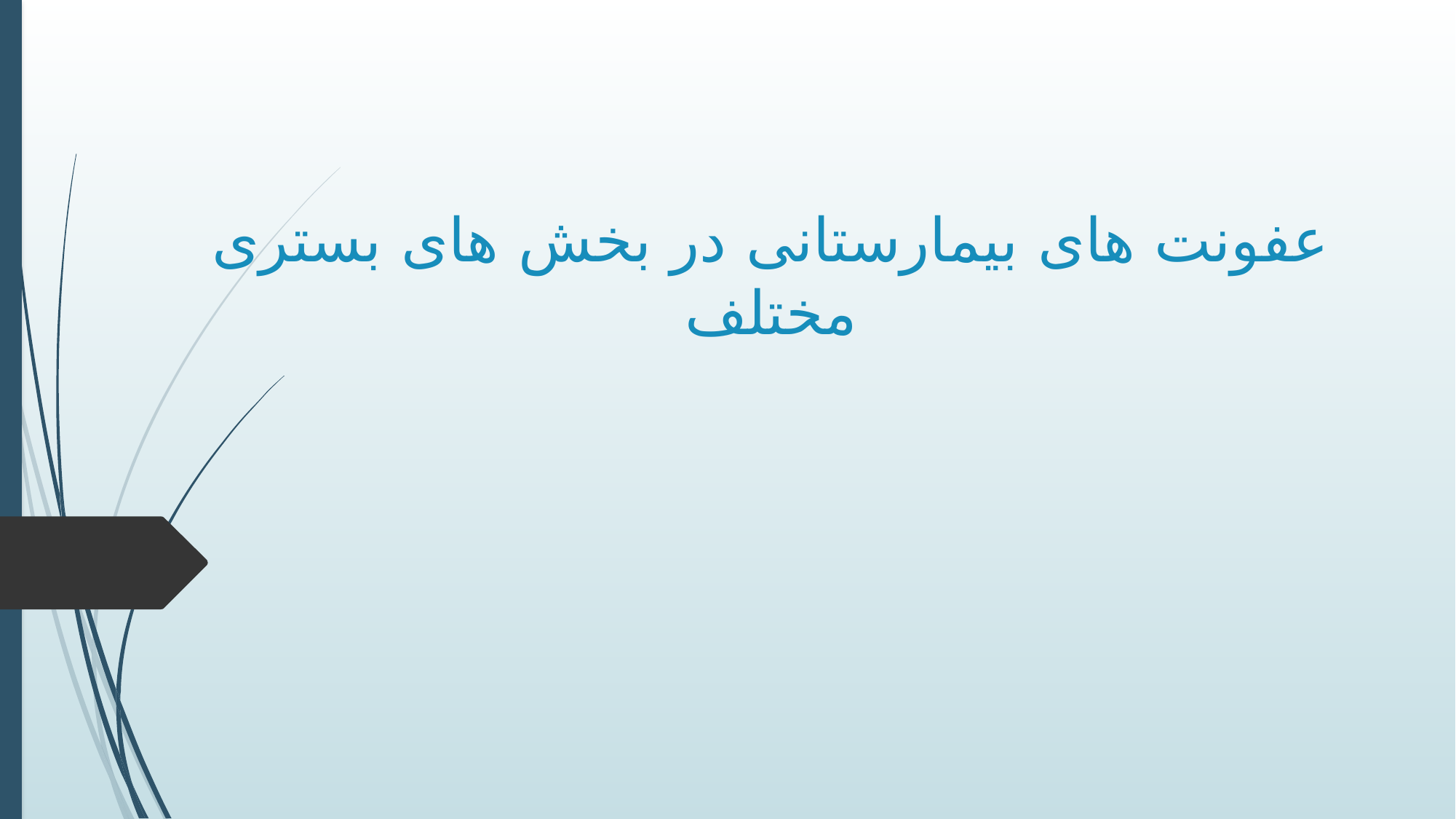

# عفونت های بیمارستانی در بخش های بستری مختلف